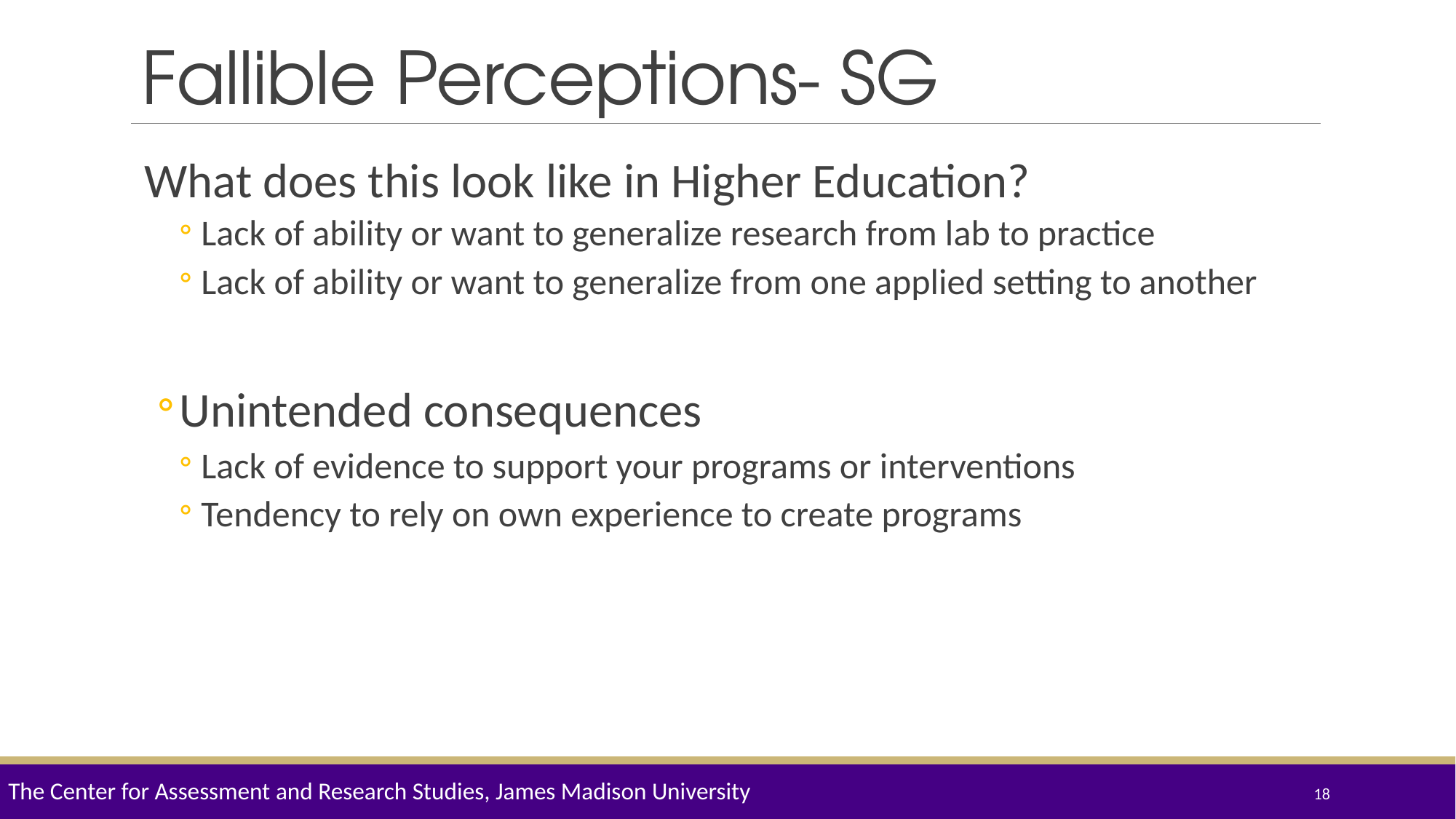

# Fallible Perceptions- SG
What does this look like in Higher Education?
Lack of ability or want to generalize research from lab to practice
Lack of ability or want to generalize from one applied setting to another

Unintended consequences
Lack of evidence to support your programs or interventions
Tendency to rely on own experience to create programs

The Center for Assessment and Research Studies, James Madison University
18